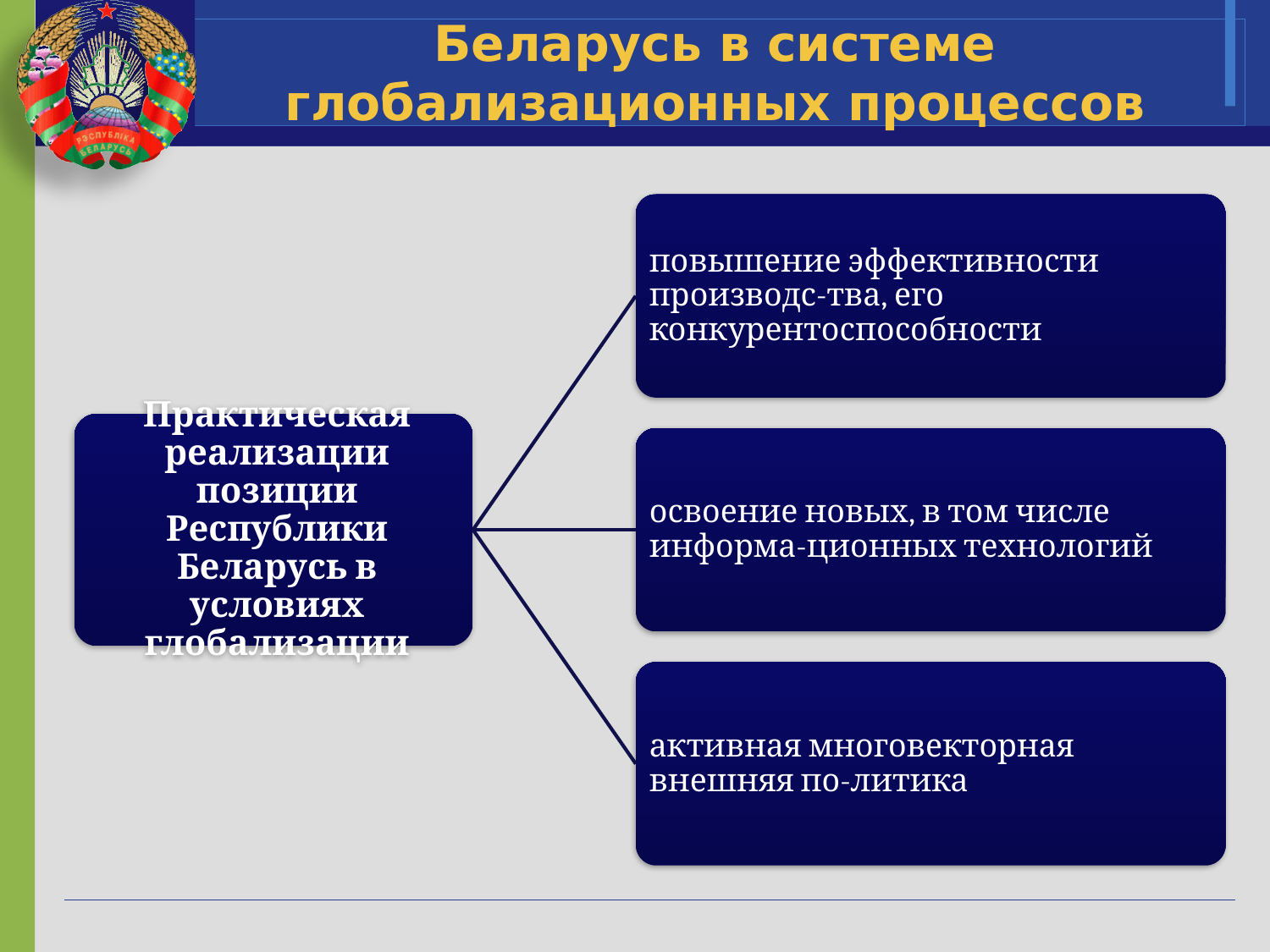

# Беларусь в системе глобализационных процессов
Практическая реализации позиции Республики Беларусь в условиях глобализации

повышение эффективности производс-тва, его конкурентоспособности

освоение новых, в том числе информа-ционных технологий

активная многовекторная внешняя по-литика